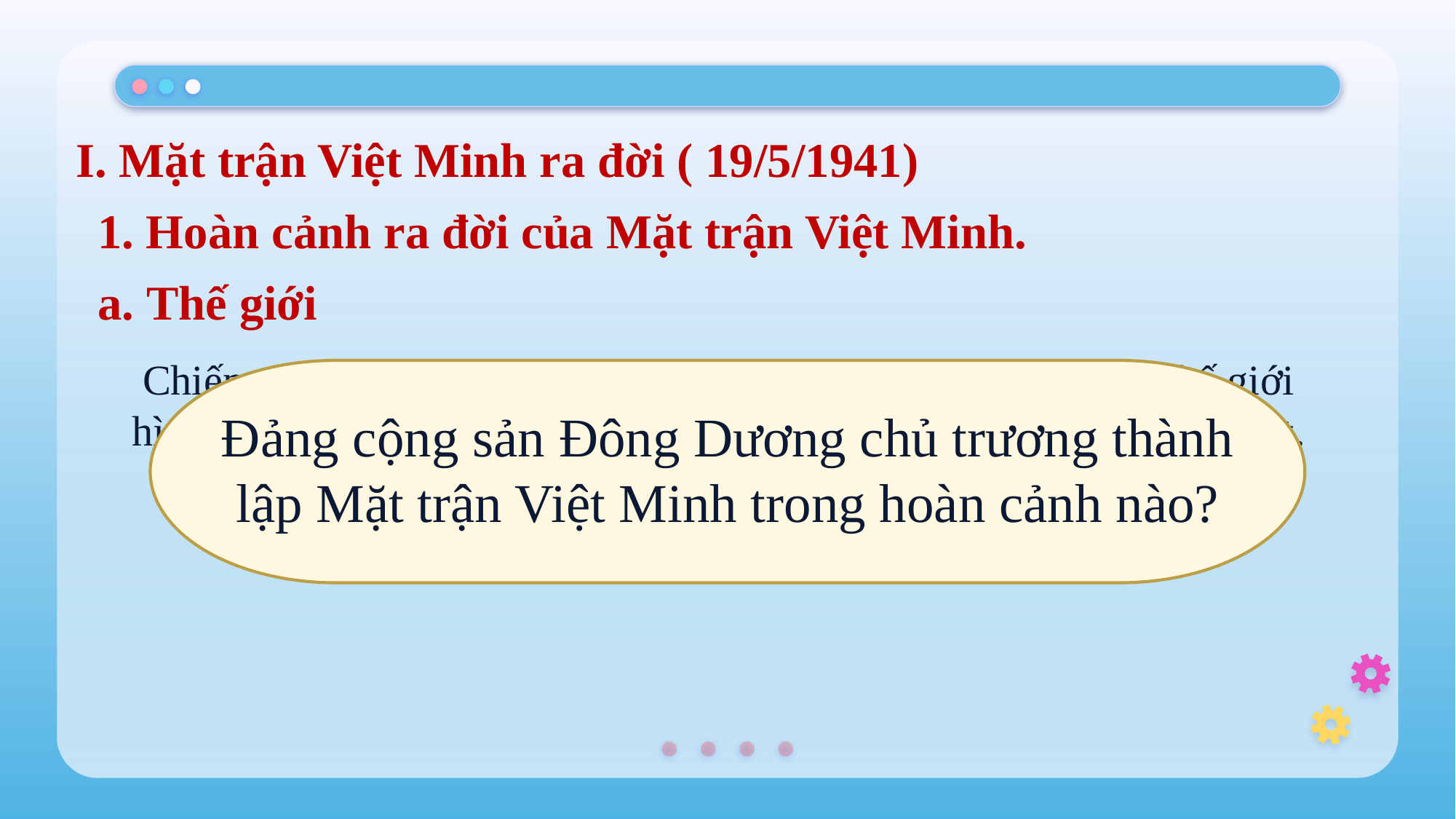

I. Mặt trận Việt Minh ra đời ( 19/5/1941)
1. Hoàn cảnh ra đời của Mặt trận Việt Minh.
a. Thế giới
Chiến tranh thế giới thứ 2 lan rộng, Đức tấn công Liên Xô. Thế giới hình thành 2 trận tuyến: lực lượng dân chủ và phát xít: Đức, Ý, Nhật.

Đảng cộng sản Đông Dương chủ trương thành lập Mặt trận Việt Minh trong hoàn cảnh nào?